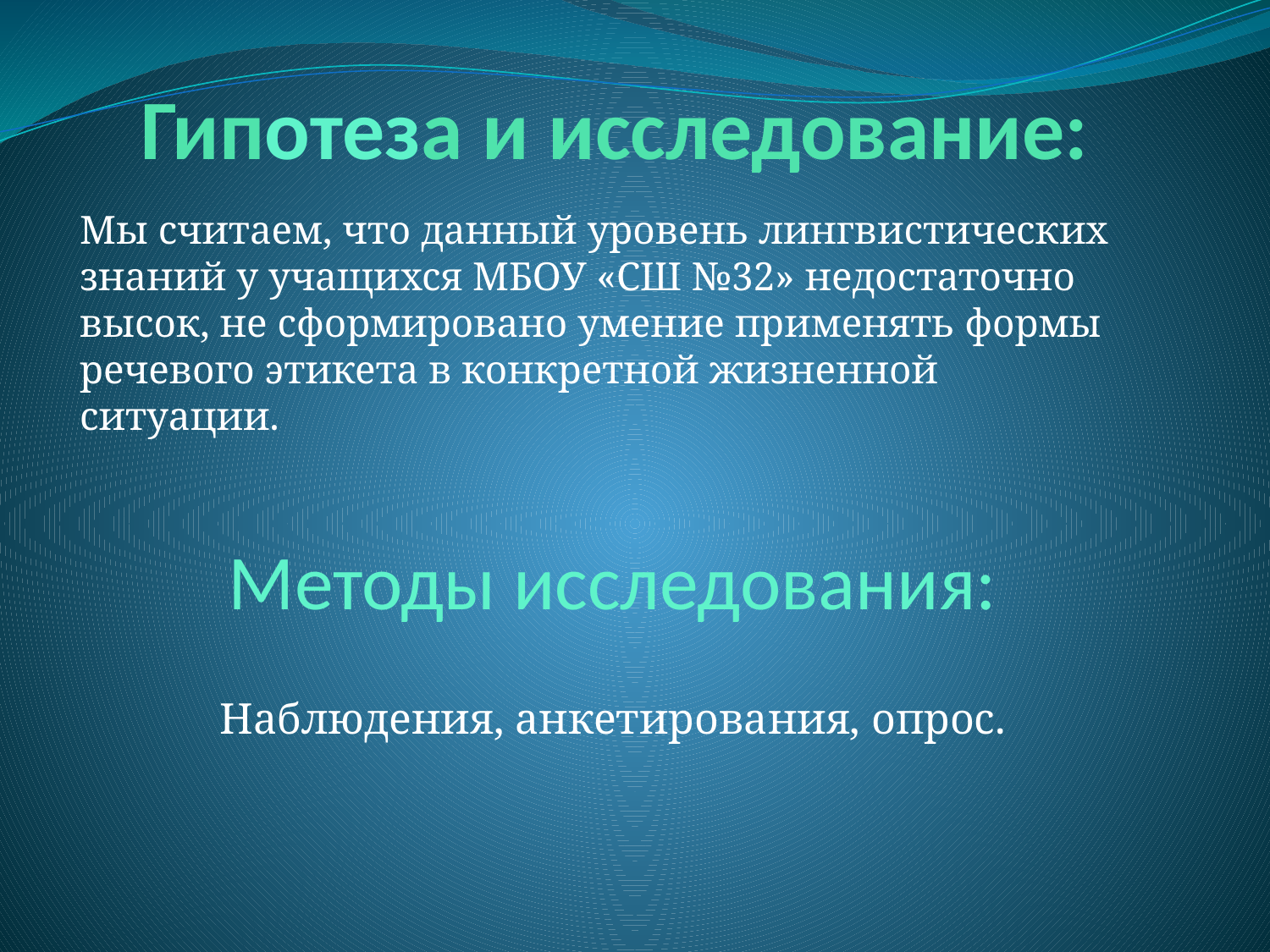

# Гипотеза и исследование:
Мы считаем, что данный уровень лингвистических знаний у учащихся МБОУ «СШ №32» недостаточно высок, не сформировано умение применять формы речевого этикета в конкретной жизненной ситуации.

Методы исследования:
Наблюдения, анкетирования, опрос.